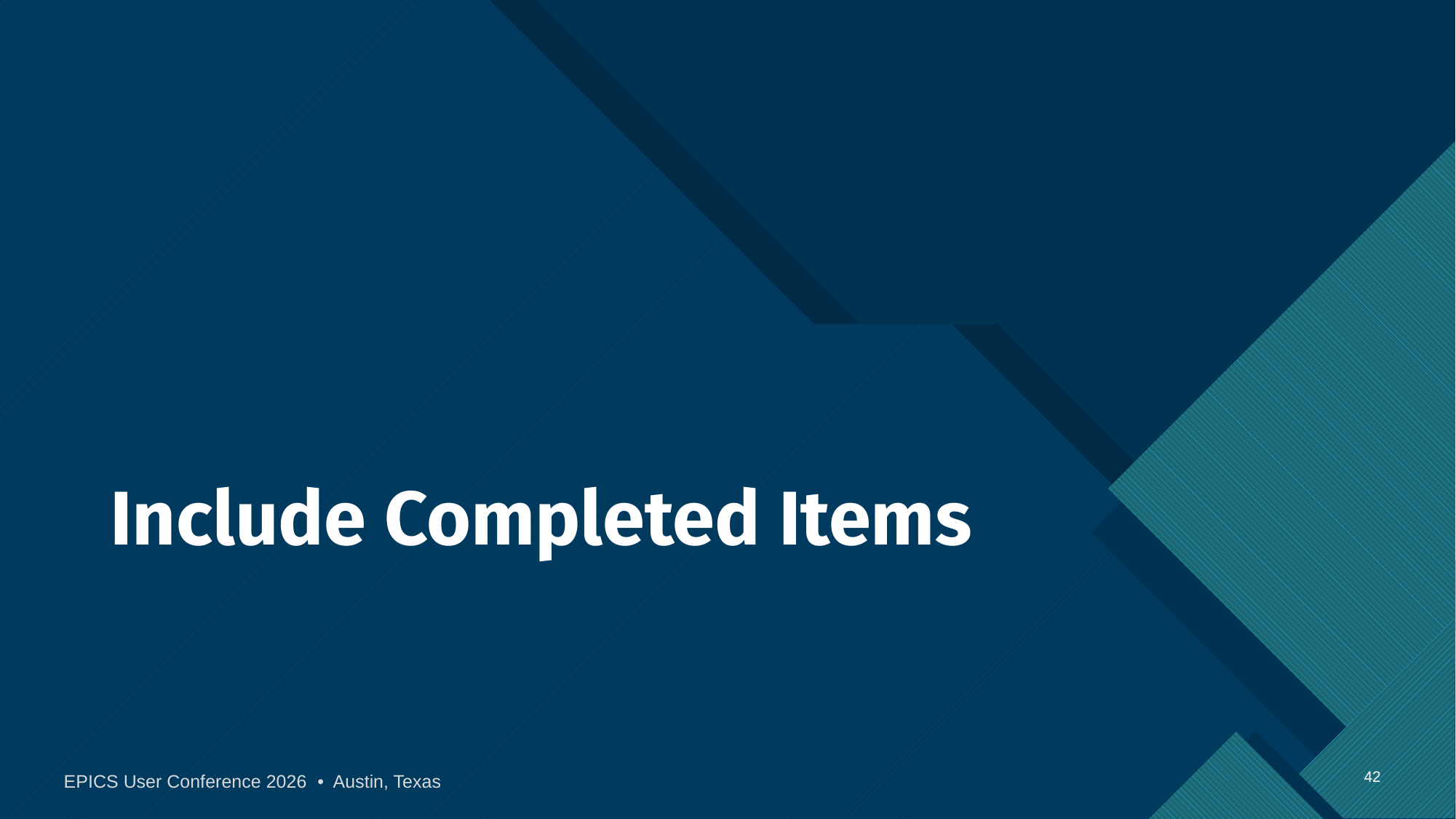

# Include Completed Items

42
EPICS User Conference 2026  •  Austin, Texas